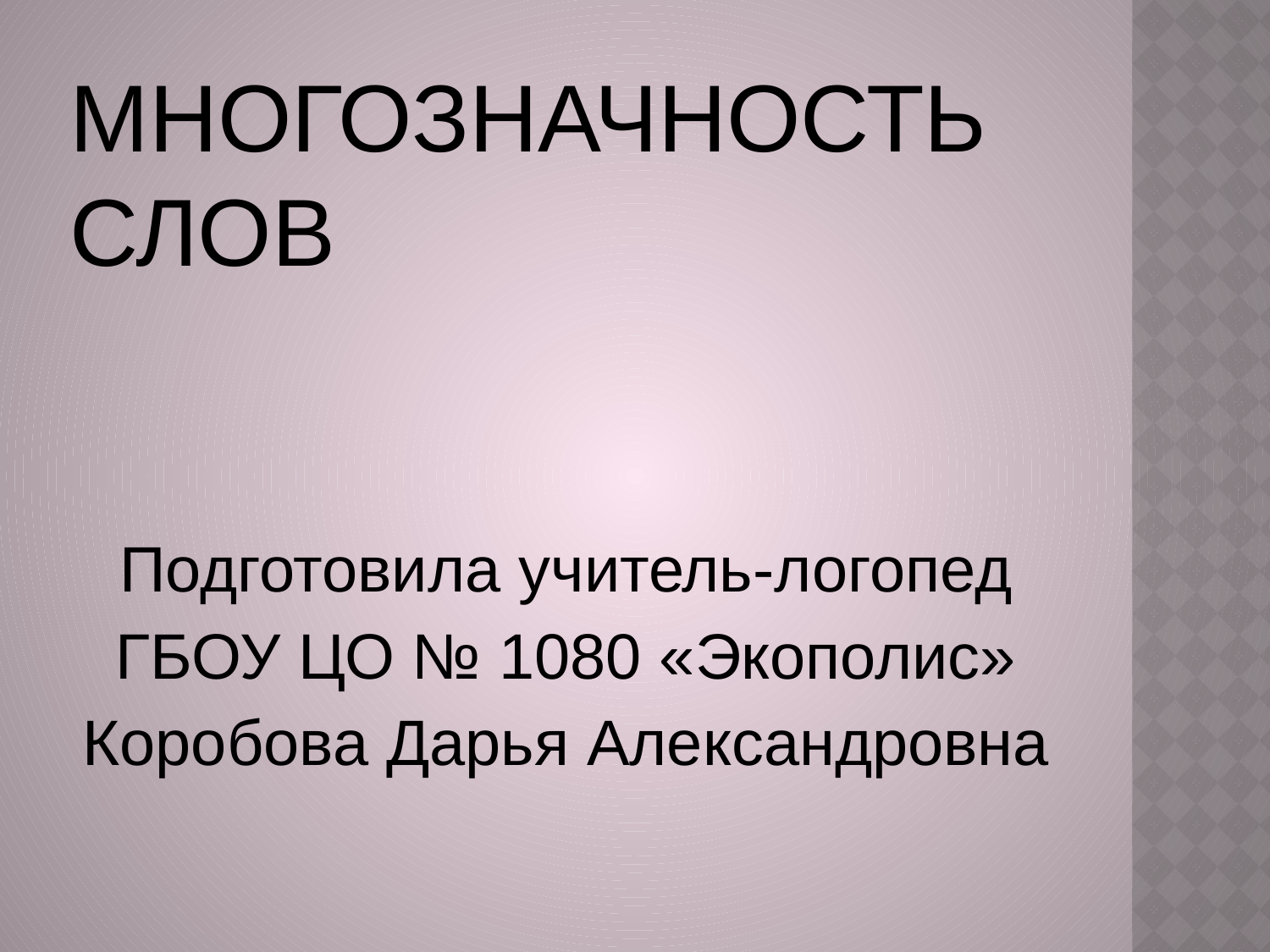

# Многозначность слов

Подготовила учитель-логопед
ГБОУ ЦО № 1080 «Экополис»
Коробова Дарья Александровна